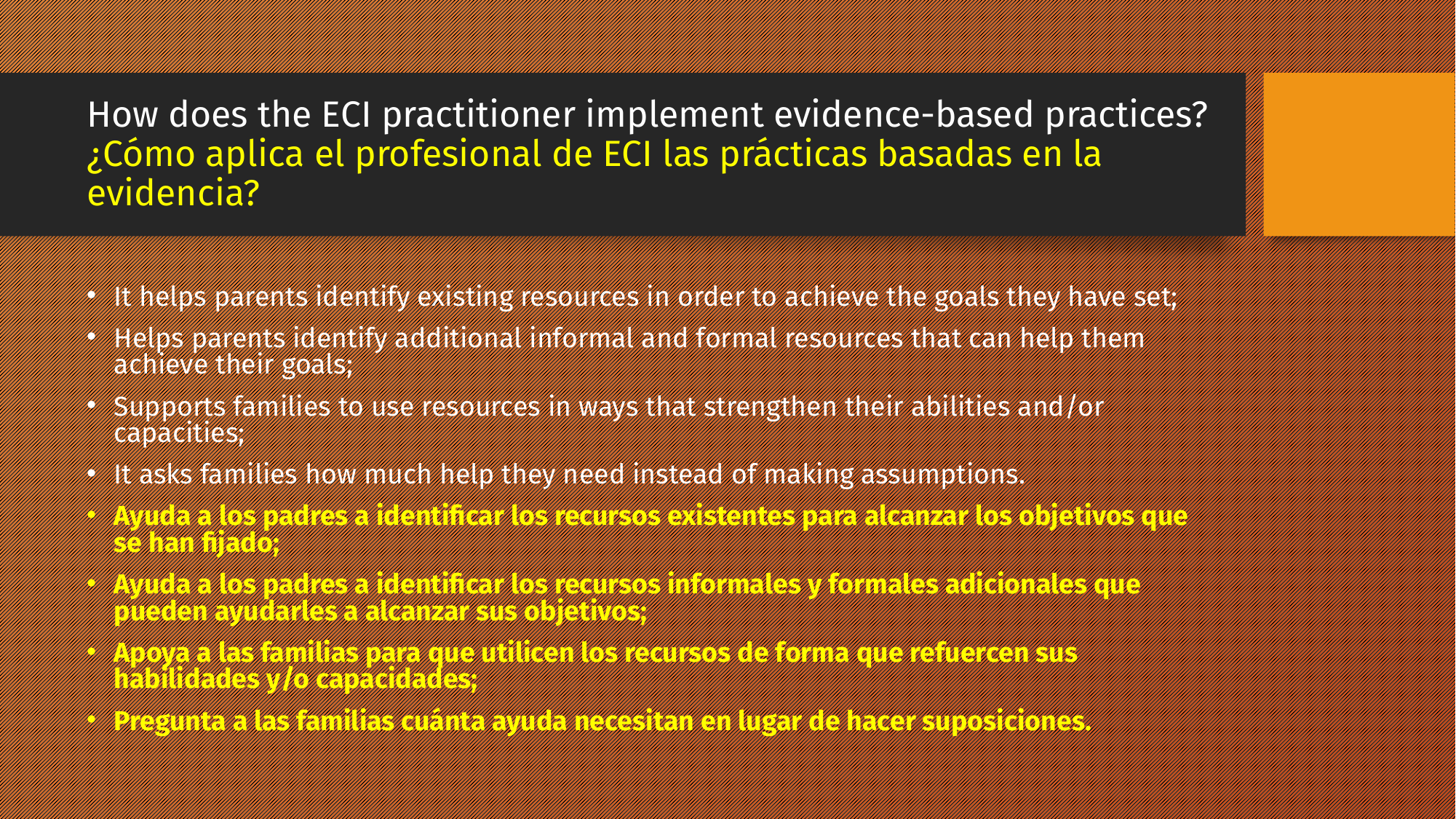

# How does the ECI practitioner implement evidence-based practices? ¿Cómo aplica el profesional de ECI las prácticas basadas en la evidencia?
It helps parents identify existing resources in order to achieve the goals they have set;
Helps parents identify additional informal and formal resources that can help them achieve their goals;
Supports families to use resources in ways that strengthen their abilities and/or capacities;
It asks families how much help they need instead of making assumptions.
Ayuda a los padres a identificar los recursos existentes para alcanzar los objetivos que se han fijado;
Ayuda a los padres a identificar los recursos informales y formales adicionales que pueden ayudarles a alcanzar sus objetivos;
Apoya a las familias para que utilicen los recursos de forma que refuercen sus habilidades y/o capacidades;
Pregunta a las familias cuánta ayuda necesitan en lugar de hacer suposiciones.